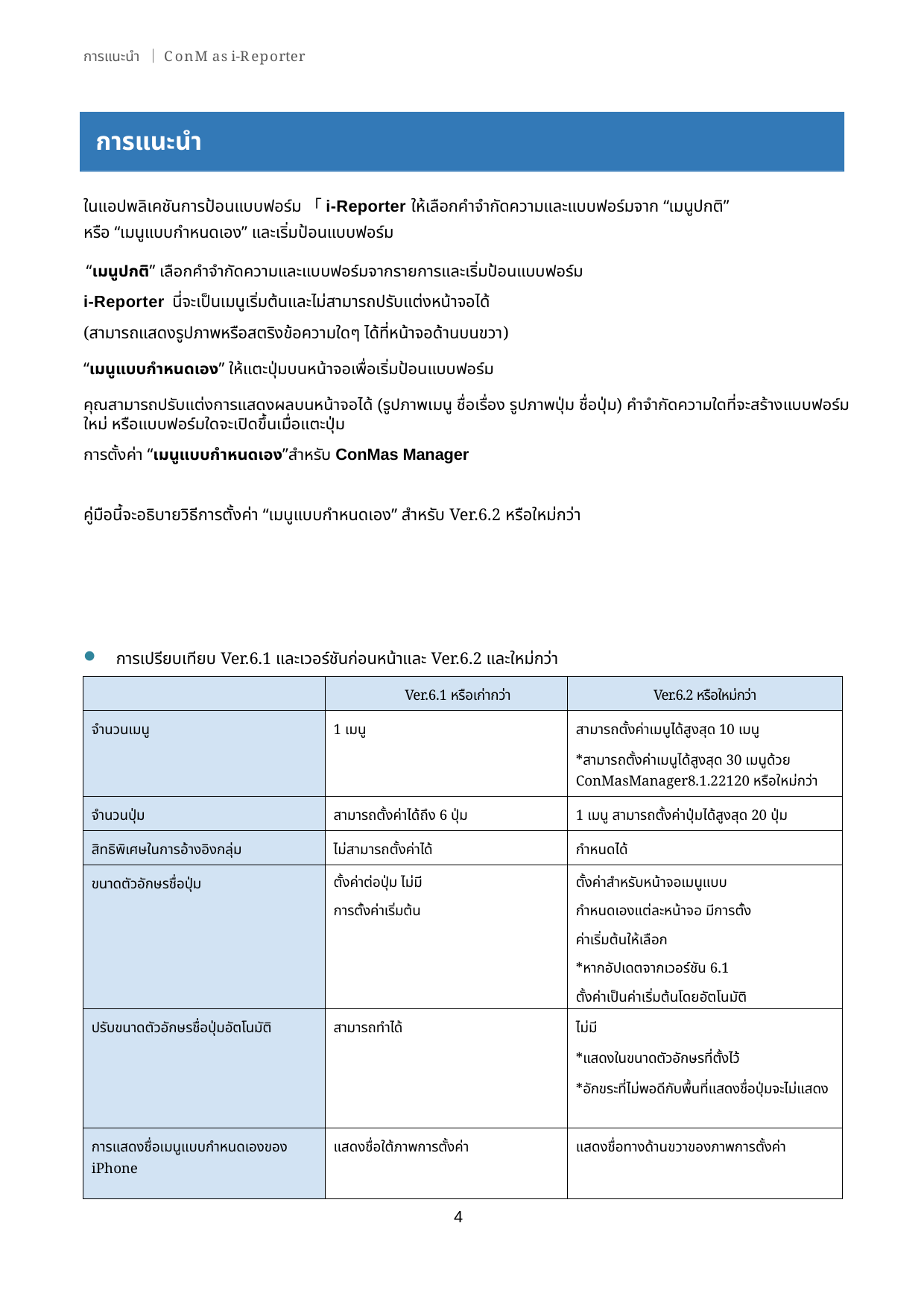

การแนะนำ ｜ConMas i-Reporter

การแนะนำ
ในแอปพลิเคชันการป้อนแบบฟอร์ม「i-Reporter ให้เลือกคำจำกัดความและแบบฟอร์มจาก “เมนูปกติ”
หรือ “เมนูแบบกำหนดเอง” และเริ่มป้อนแบบฟอร์ม

 “เมนูปกติ” เลือกคำจำกัดความและแบบฟอร์มจากรายการและเริ่มป้อนแบบฟอร์ม
i-Reporter นี่จะเป็นเมนูเริ่มต้นและไม่สามารถปรับแต่งหน้าจอได้
(สามารถแสดงรูปภาพหรือสตริงข้อความใดๆ ได้ที่หน้าจอด้านบนขวา)
“เมนูแบบกำหนดเอง” ให้แตะปุ่มบนหน้าจอเพื่อเริ่มป้อนแบบฟอร์ม
คุณสามารถปรับแต่งการแสดงผลบนหน้าจอได้ (รูปภาพเมนู ชื่อเรื่อง รูปภาพปุ่ม ชื่อปุ่ม) คำจำกัดความใดที่จะสร้างแบบฟอร์มใหม่ หรือแบบฟอร์มใดจะเปิดขึ้นเมื่อแตะปุ่ม
การตั้งค่า “เมนูแบบกำหนดเอง”สำหรับ ConMas Manager

คู่มือนี้จะอธิบายวิธีการตั้งค่า “เมนูแบบกำหนดเอง” สำหรับ Ver.6.2 หรือใหม่กว่า
การเปรียบเทียบ Ver.6.1 และเวอร์ชันก่อนหน้าและ Ver.6.2 และใหม่กว่า
|  | Ver.6.1 หรือเก่ากว่า | Ver.6.2 หรือใหม่กว่า |
| --- | --- | --- |
| จำนวนเมนู | 1 เมนู | สามารถตั้งค่าเมนูได้สูงสุด 10 เมนู \*สามารถตั้งค่าเมนูได้สูงสุด 30 เมนูด้วย ConMasManager8.1.22120 หรือใหม่กว่า |
| จำนวนปุ่ม | สามารถตั้งค่าได้ถึง 6 ปุ่ม | 1 เมนู สามารถตั้งค่าปุ่มได้สูงสุด 20 ปุ่ม |
| สิทธิพิเศษในการอ้างอิงกลุ่ม | ไม่สามารถตั้งค่าได้ | กำหนดได้ |
| ขนาดตัวอักษรชื่อปุ่ม | ตั้งค่าต่อปุ่ม ไม่มีการตั้งค่าเริ่มต้น | ตั้งค่าสำหรับหน้าจอเมนูแบบกำหนดเองแต่ละหน้าจอ มีการตั้งค่าเริ่มต้นให้เลือก \*หากอัปเดตจากเวอร์ชัน 6.1 ตั้งค่าเป็นค่าเริ่มต้นโดยอัตโนมัติ |
| ปรับขนาดตัวอักษรชื่อปุ่มอัตโนมัติ | สามารถทำได้ | ไม่มี \*แสดงในขนาดตัวอักษรที่ตั้งไว้ \*อักขระที่ไม่พอดีกับพื้นที่แสดงชื่อปุ่มจะไม่แสดง |
| การแสดงชื่อเมนูแบบกำหนดเองของ iPhone | แสดงชื่อใต้ภาพการตั้งค่า | แสดงชื่อทางด้านขวาของภาพการตั้งค่า |
4